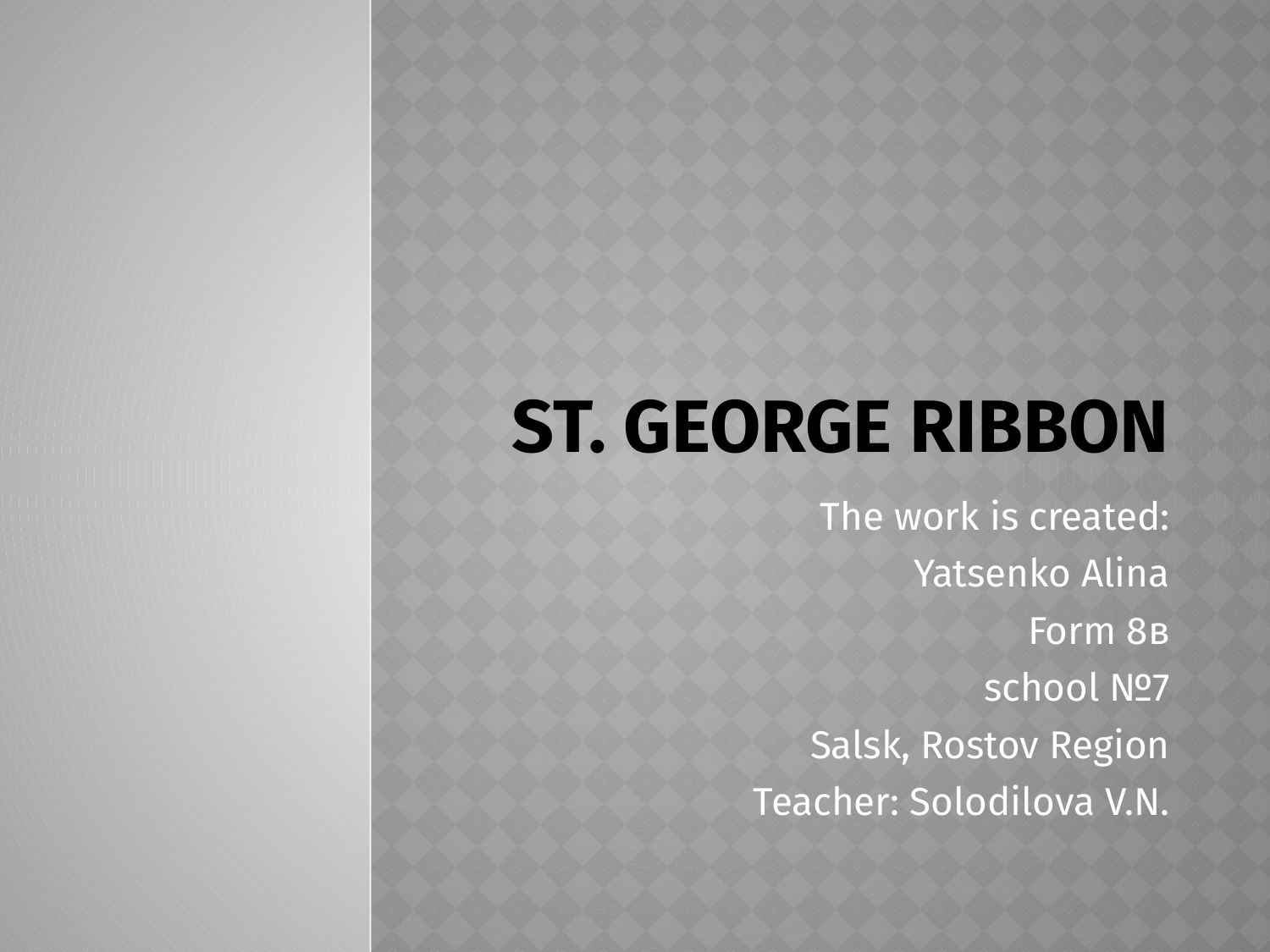

# St. George ribbon
The work is created:
Yatsenko Alina
Form 8в
school №7
Salsk, Rostov Region
Teacher: Solodilova V.N.